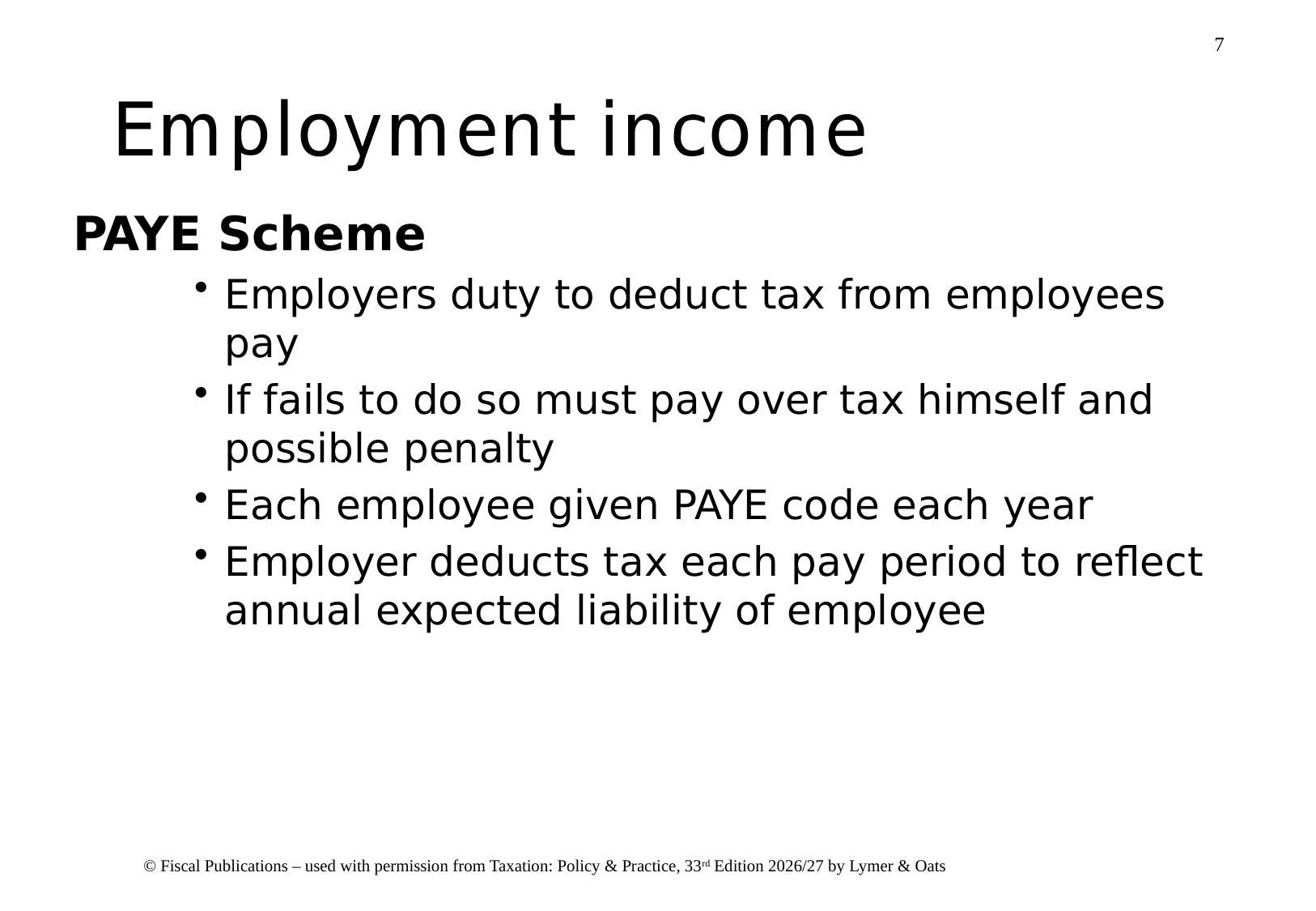

# Employment income
PAYE Scheme
Employers duty to deduct tax from employees pay
If fails to do so must pay over tax himself and possible penalty
Each employee given PAYE code each year
Employer deducts tax each pay period to reflect annual expected liability of employee